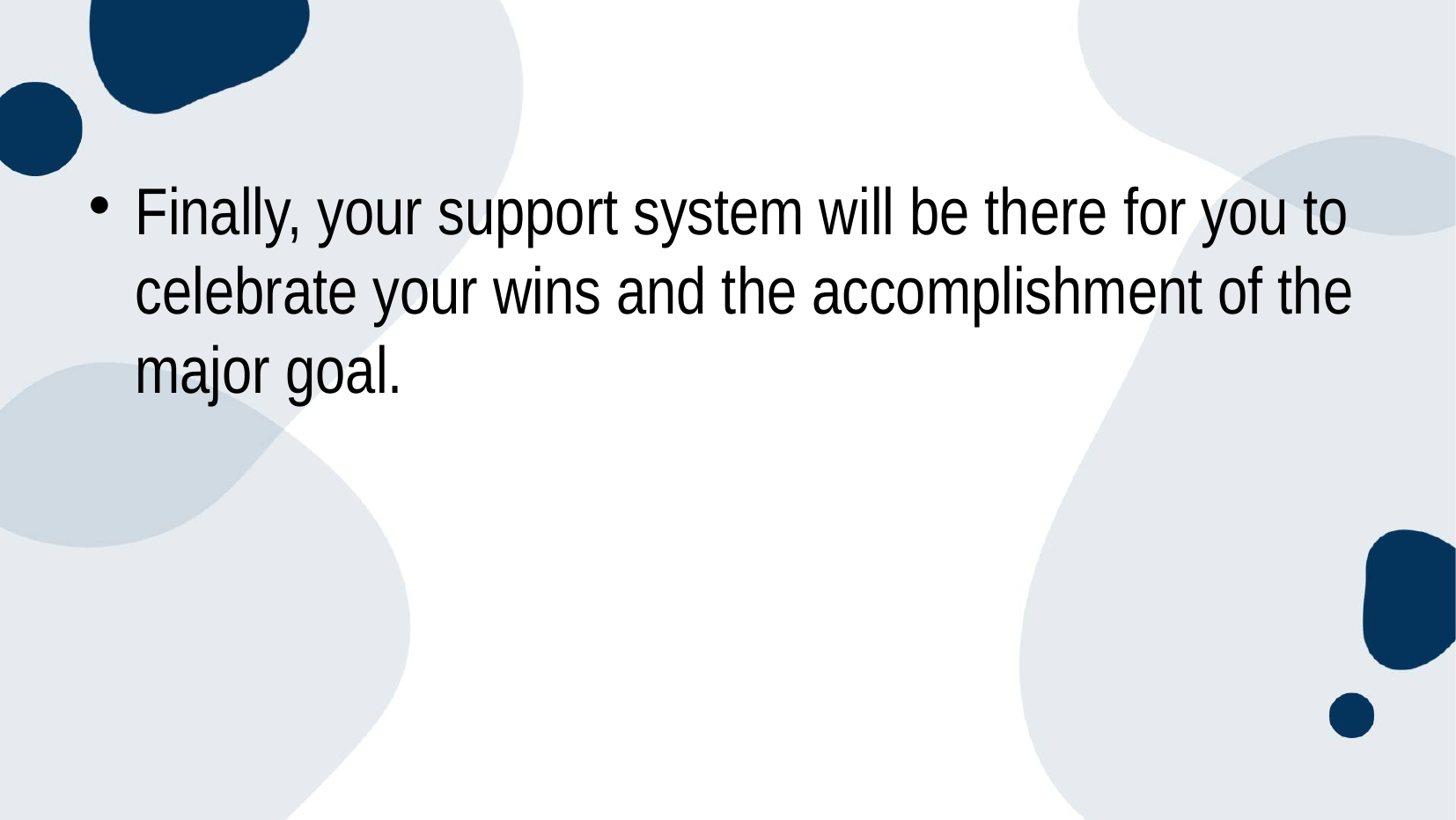

#
Finally, your support system will be there for you to celebrate your wins and the accomplishment of the major goal.